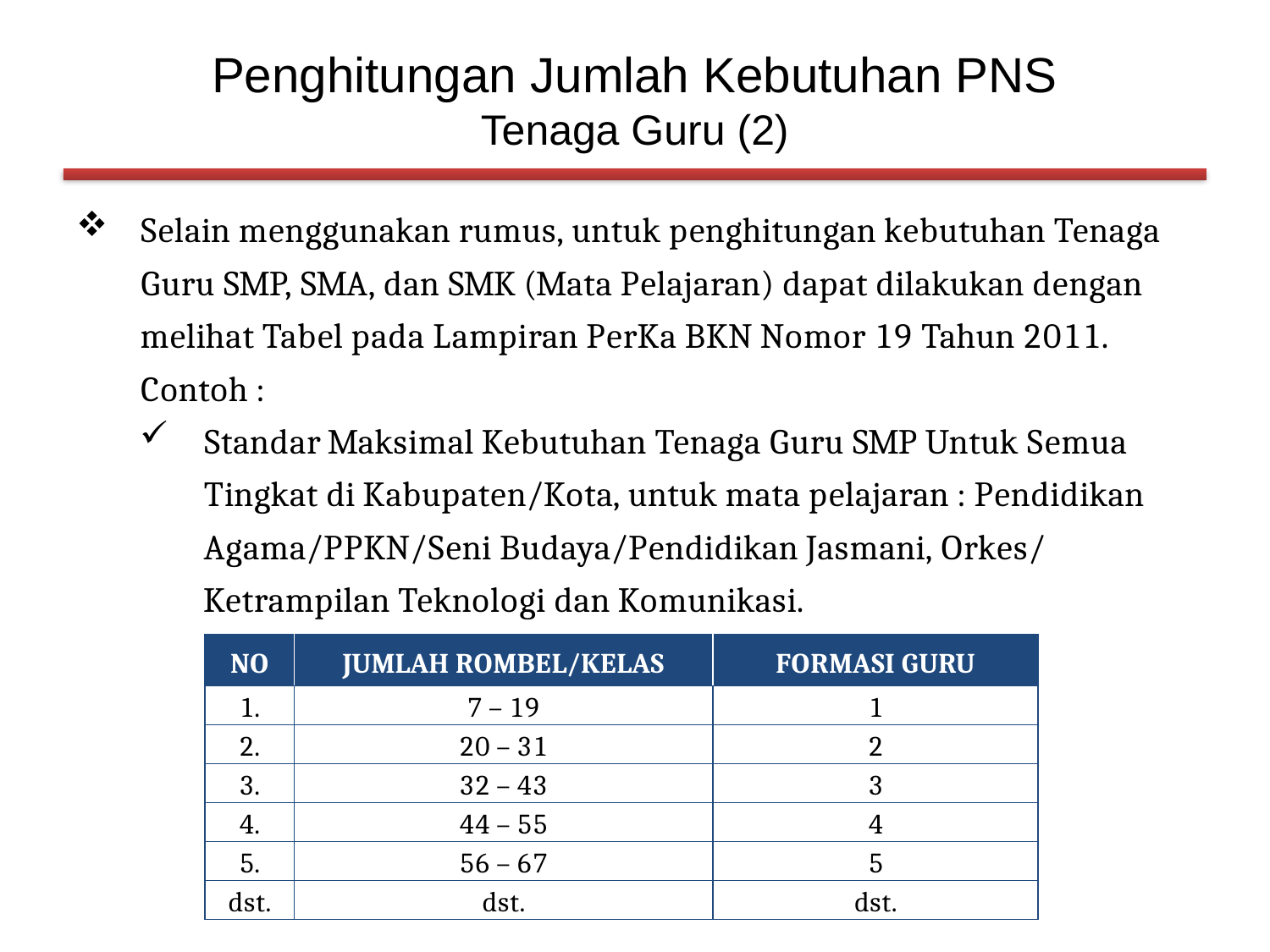

# Penghitungan Jumlah Kebutuhan PNS Tenaga Guru (2)

Selain menggunakan rumus, untuk penghitungan kebutuhan Tenaga Guru SMP, SMA, dan SMK (Mata Pelajaran) dapat dilakukan dengan melihat Tabel pada Lampiran PerKa BKN Nomor 19 Tahun 2011.
Contoh :
Standar Maksimal Kebutuhan Tenaga Guru SMP Untuk Semua Tingkat di Kabupaten/Kota, untuk mata pelajaran : Pendidikan Agama/PPKN/Seni Budaya/Pendidikan Jasmani, Orkes/ Ketrampilan Teknologi dan Komunikasi.
| NO | JUMLAH ROMBEL/KELAS | FORMASI GURU |
| --- | --- | --- |
| 1. | 7 – 19 | 1 |
| 2. | 20 – 31 | 2 |
| 3. | 32 – 43 | 3 |
| 4. | 44 – 55 | 4 |
| 5. | 56 – 67 | 5 |
| dst. | dst. | dst. |